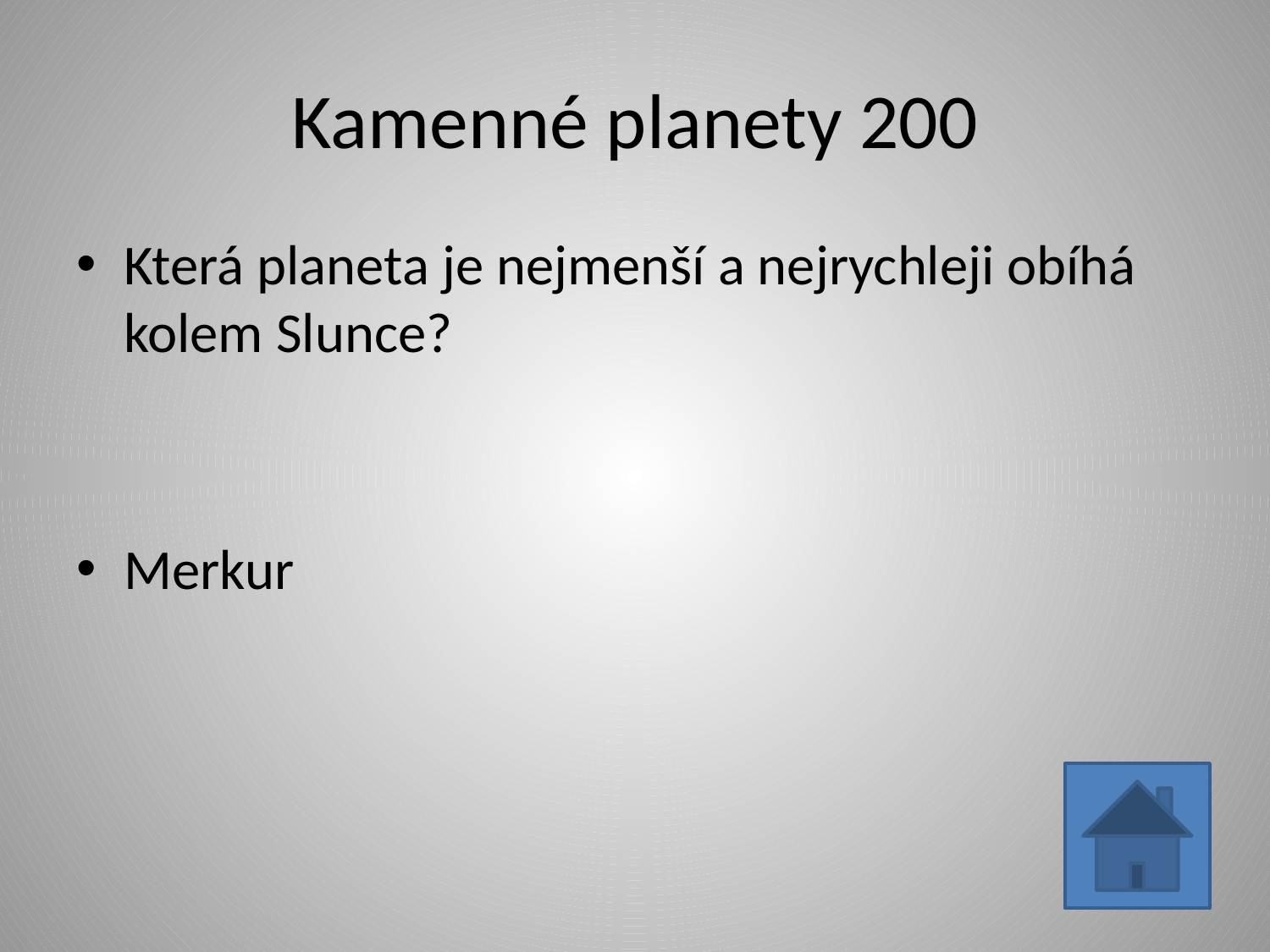

# Kamenné planety 200
Která planeta je nejmenší a nejrychleji obíhá kolem Slunce?

Merkur